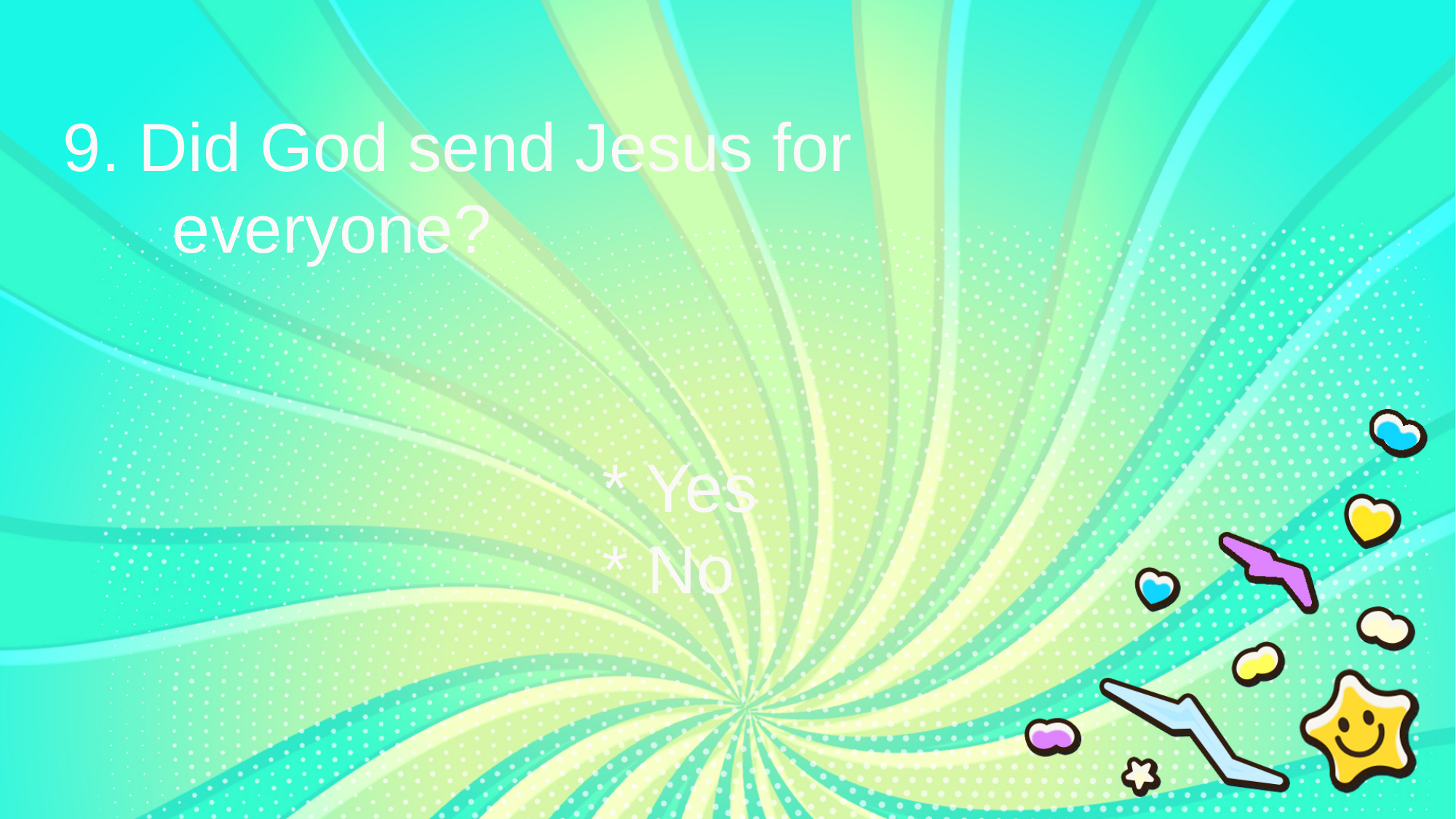

9. Did God send Jesus for
	everyone?
* Yes
* No